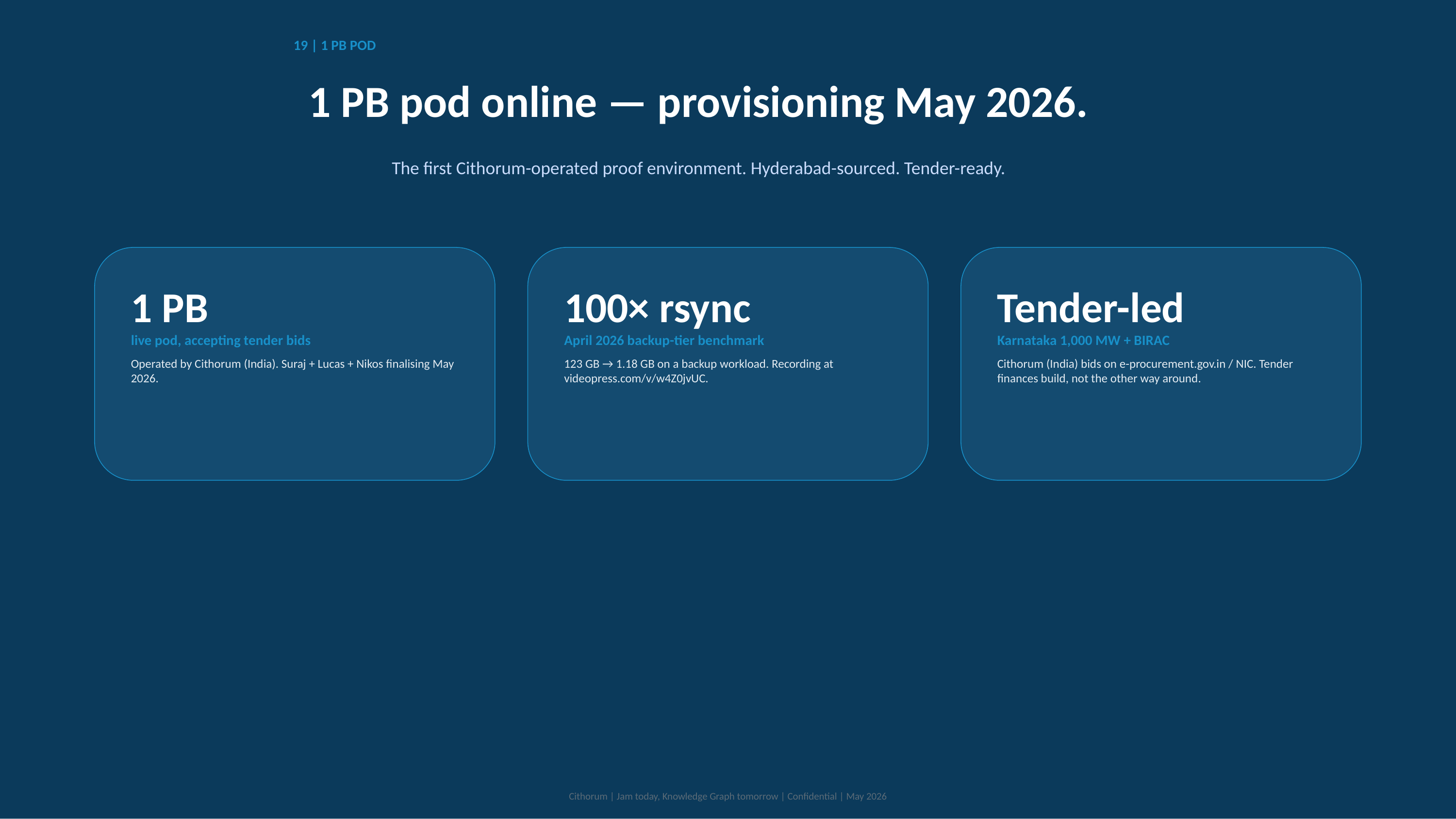

19 | 1 PB POD
1 PB pod online — provisioning May 2026.
The first Cithorum-operated proof environment. Hyderabad-sourced. Tender-ready.

1 PB
live pod, accepting tender bids
Operated by Cithorum (India). Suraj + Lucas + Nikos finalising May 2026.
100× rsync
April 2026 backup-tier benchmark
123 GB → 1.18 GB on a backup workload. Recording at videopress.com/v/w4Z0jvUC.
Tender-led
Karnataka 1,000 MW + BIRAC
Cithorum (India) bids on e-procurement.gov.in / NIC. Tender finances build, not the other way around.
Cithorum | Jam today, Knowledge Graph tomorrow | Confidential | May 2026